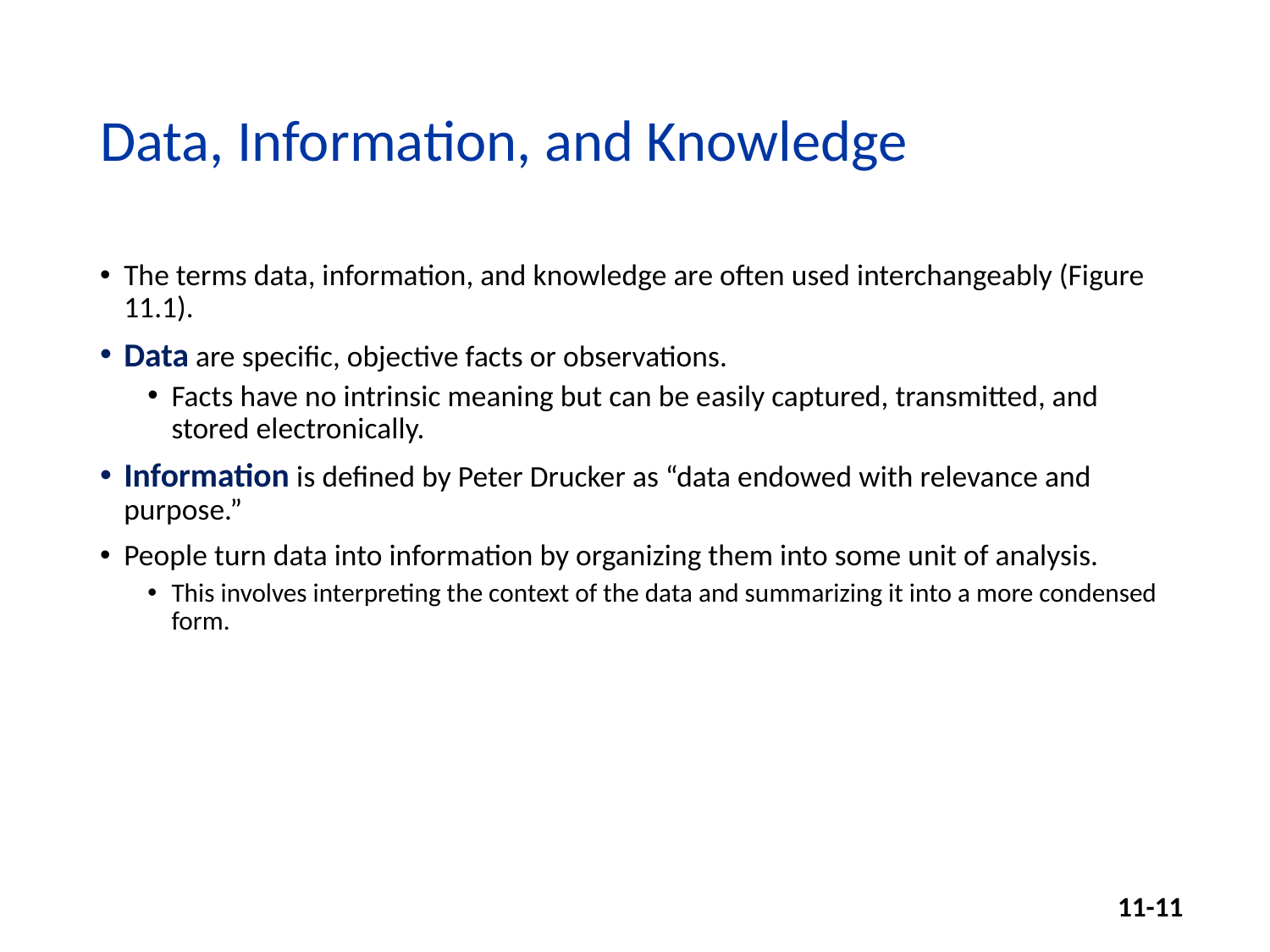

# Data, Information, and Knowledge
The terms data, information, and knowledge are often used interchangeably (Figure 11.1).
Data are specific, objective facts or observations.
Facts have no intrinsic meaning but can be easily captured, transmitted, and stored electronically.
Information is defined by Peter Drucker as “data endowed with relevance and purpose.”
People turn data into information by organizing them into some unit of analysis.
This involves interpreting the context of the data and summarizing it into a more condensed form.